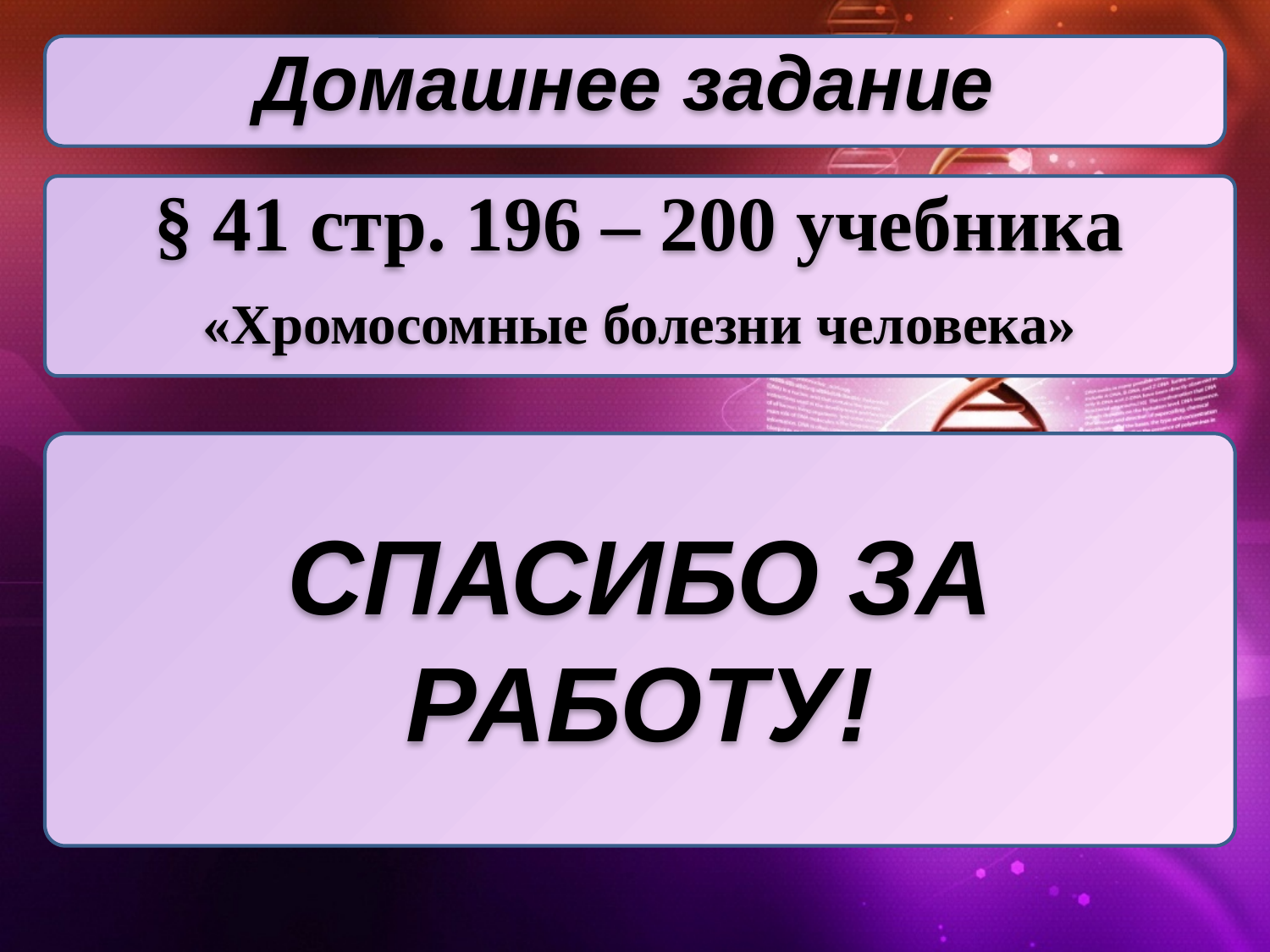

Домашнее задание

§ 41 стр. 196 – 200 учебника

«Хромосомные болезни человека»

СПАСИБО ЗА РАБОТУ!